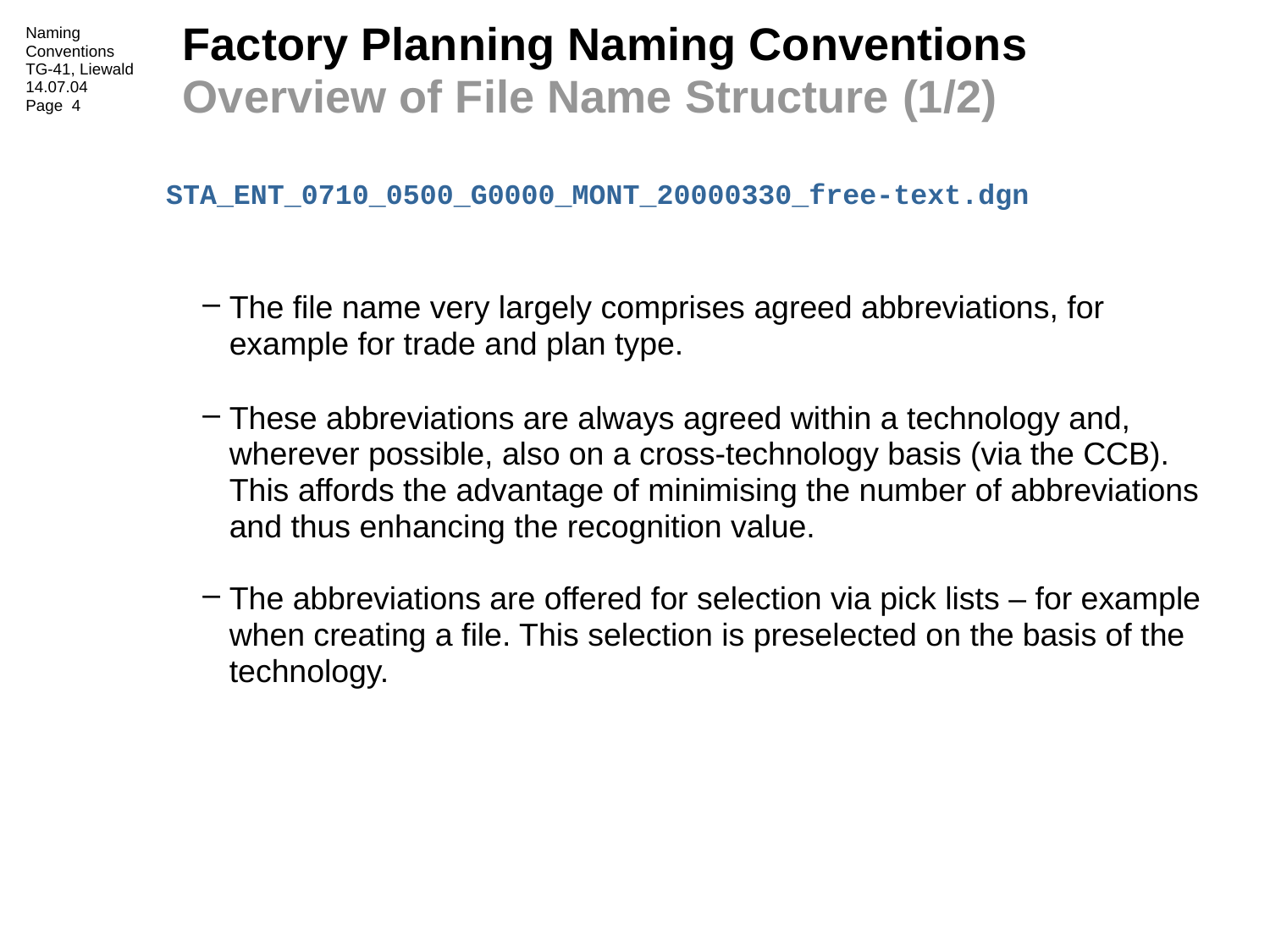

# Factory Planning Naming Conventions Overview of File Name Structure (1/2)
STA_ENT_0710_0500_G0000_MONT_20000330_free-text.dgn
The file name very largely comprises agreed abbreviations, for example for trade and plan type.
These abbreviations are always agreed within a technology and, wherever possible, also on a cross-technology basis (via the CCB). This affords the advantage of minimising the number of abbreviations and thus enhancing the recognition value.

The abbreviations are offered for selection via pick lists – for example when creating a file. This selection is preselected on the basis of the technology.